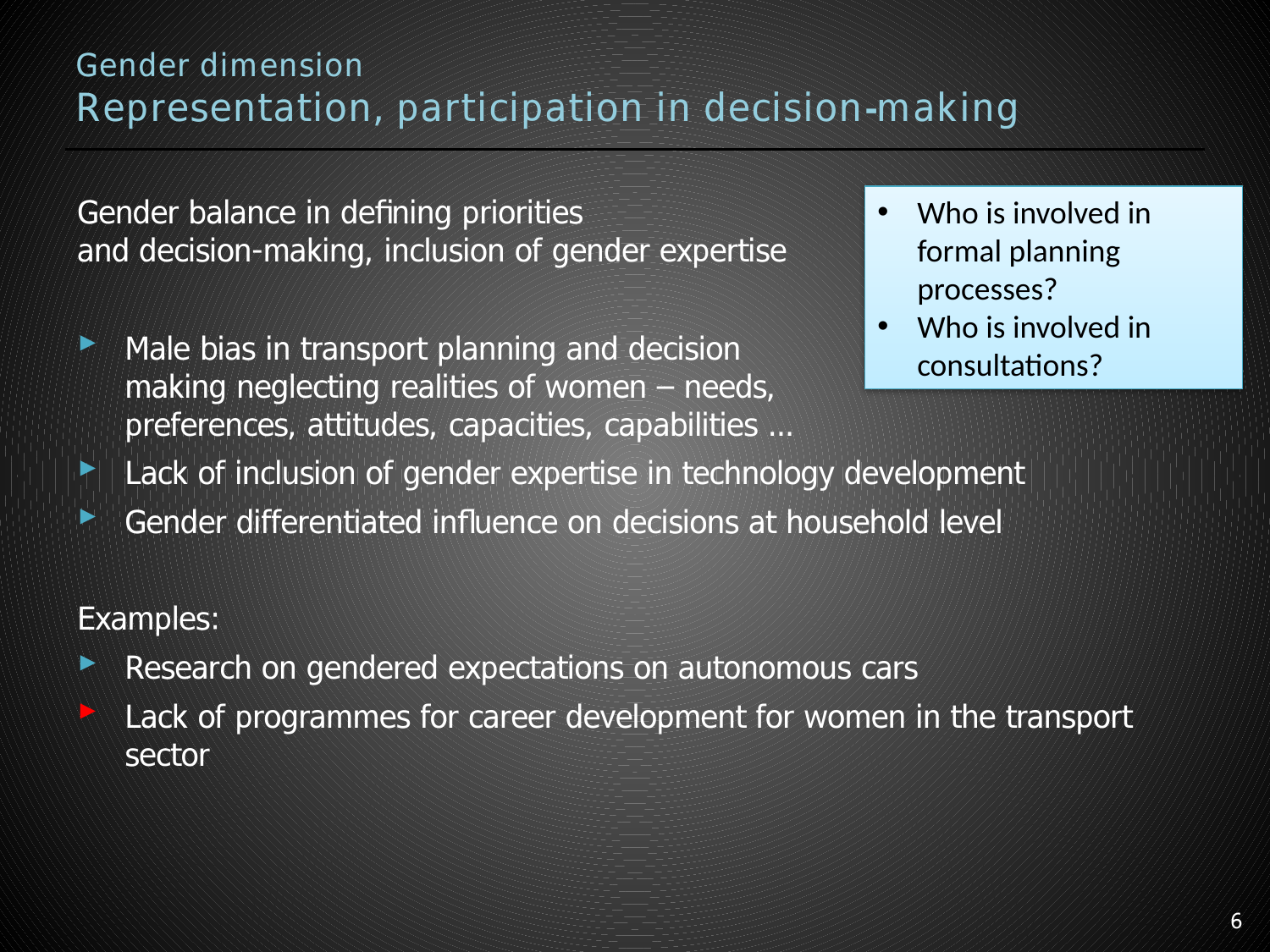

# Gender dimension Representation, participation in decision‐making
Gender balance in defining priorities
and decision-making, inclusion of gender expertise

Male bias in transport planning and decision
making neglecting realities of women – needs,
preferences, attitudes, capacities, capabilities …
Lack of inclusion of gender expertise in technology development
Gender differentiated influence on decisions at household level

Examples:
Research on gendered expectations on autonomous cars
Lack of programmes for career development for women in the transport sector
Who is involved in formal planning processes?
Who is involved in consultations?
6